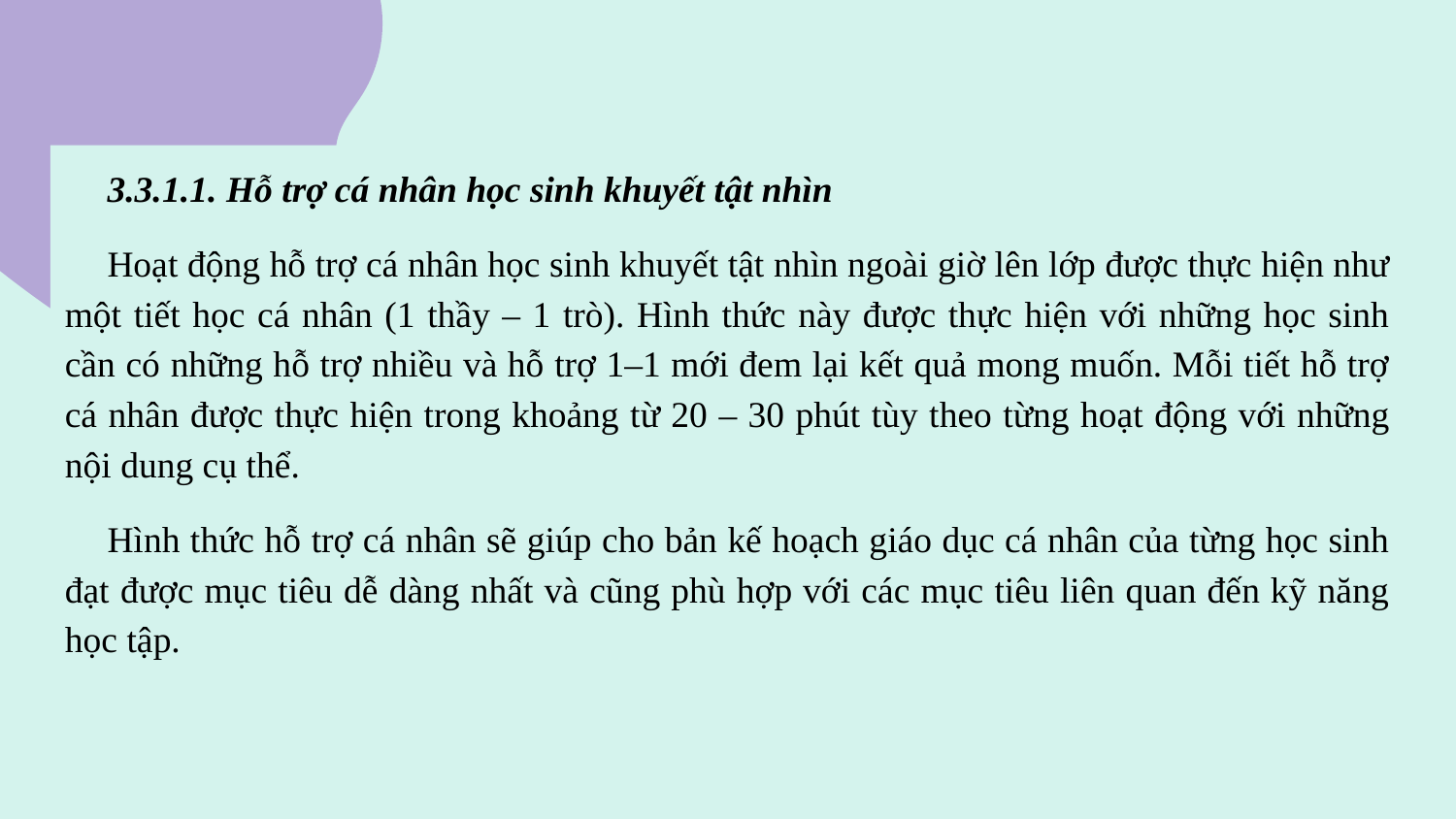

3.3.1.1. Hỗ trợ cá nhân học sinh khuyết tật nhìn
Hoạt động hỗ trợ cá nhân học sinh khuyết tật nhìn ngoài giờ lên lớp được thực hiện như một tiết học cá nhân (1 thầy – 1 trò). Hình thức này được thực hiện với những học sinh cần có những hỗ trợ nhiều và hỗ trợ 1–1 mới đem lại kết quả mong muốn. Mỗi tiết hỗ trợ cá nhân được thực hiện trong khoảng từ 20 – 30 phút tùy theo từng hoạt động với những nội dung cụ thể.
Hình thức hỗ trợ cá nhân sẽ giúp cho bản kế hoạch giáo dục cá nhân của từng học sinh đạt được mục tiêu dễ dàng nhất và cũng phù hợp với các mục tiêu liên quan đến kỹ năng học tập.